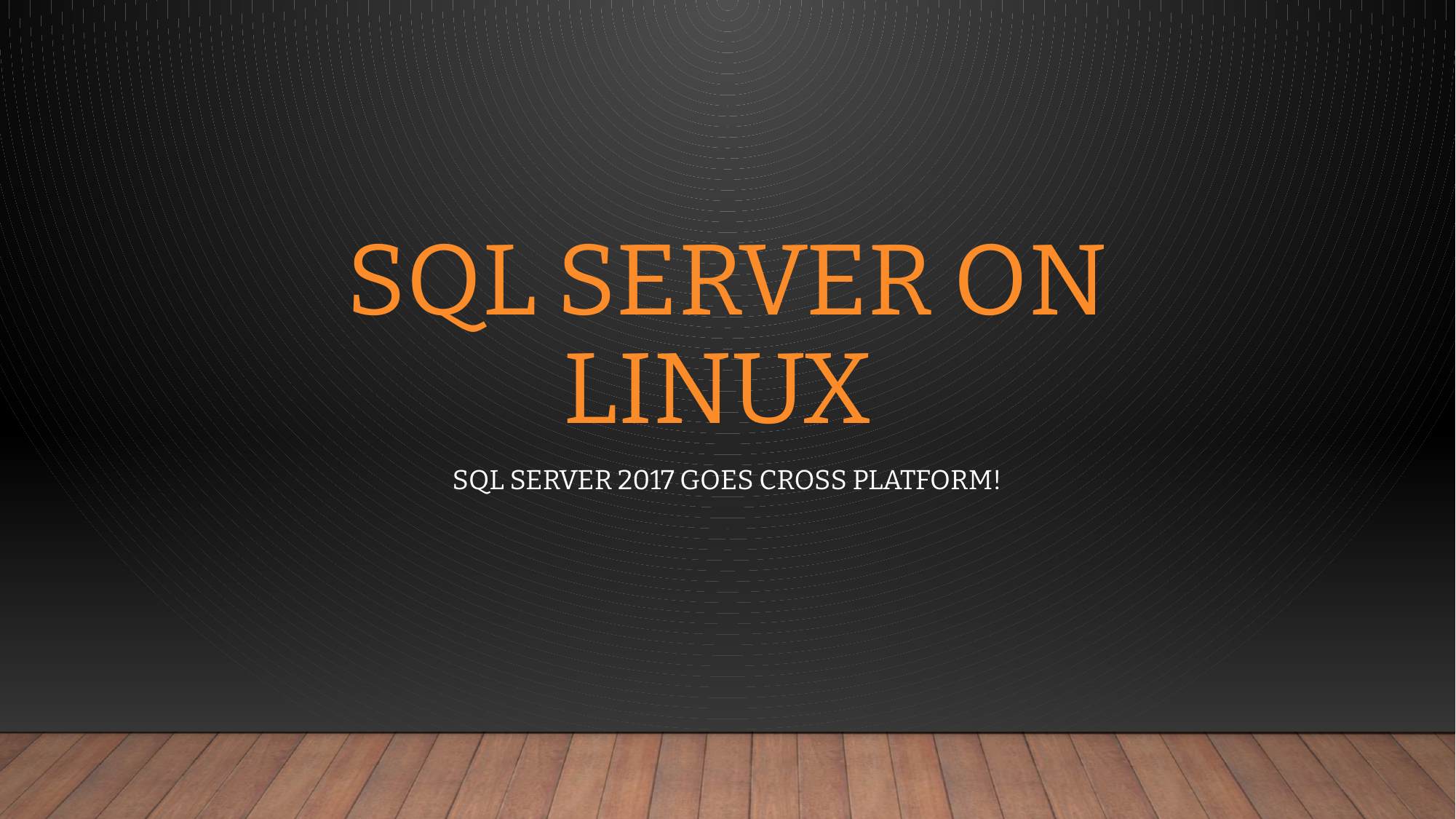

# SQL Server on Linux
SQL Server 2017 goes cross platform!